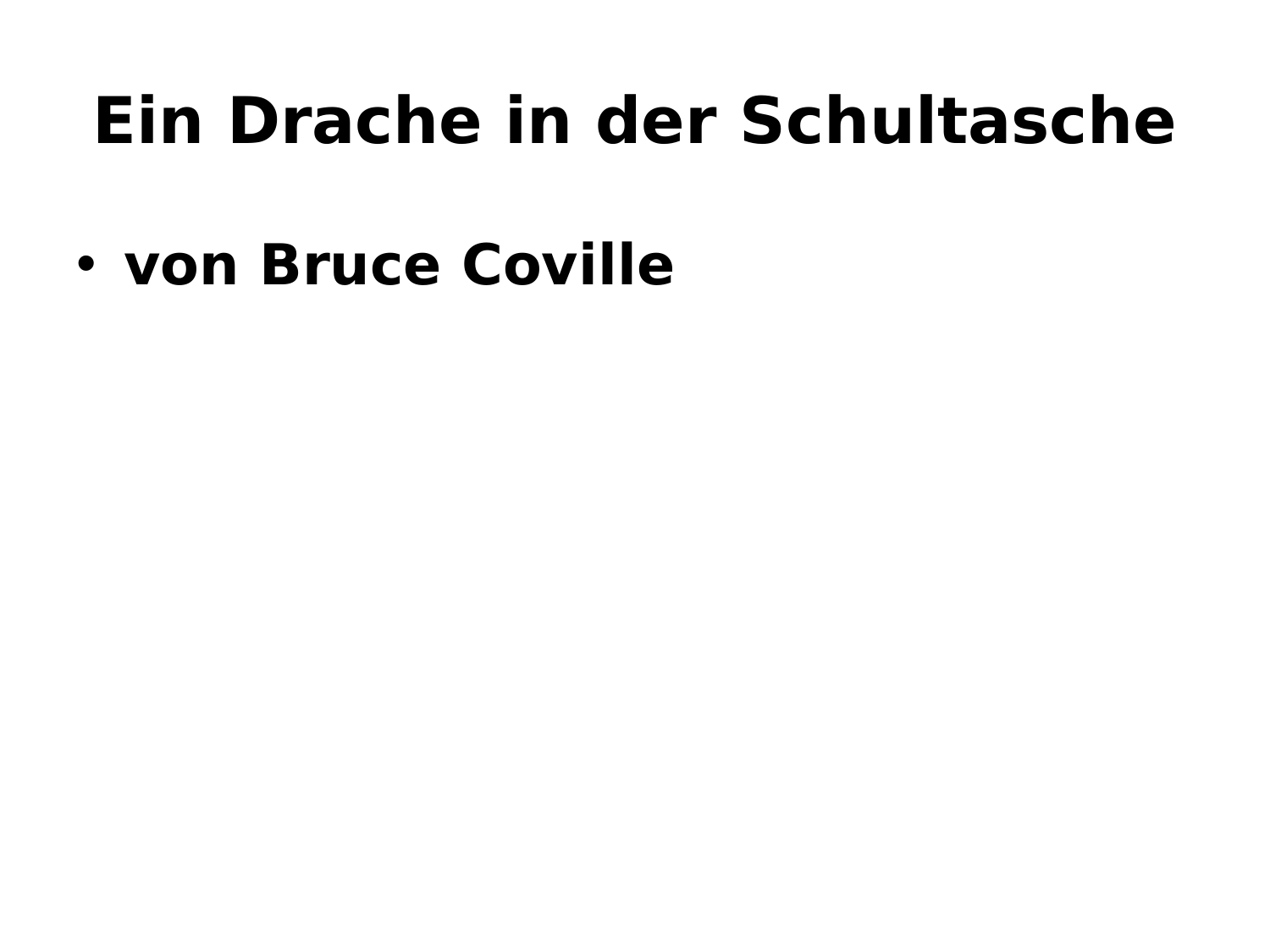

# Ein Drache in der Schultasche
von Bruce Coville